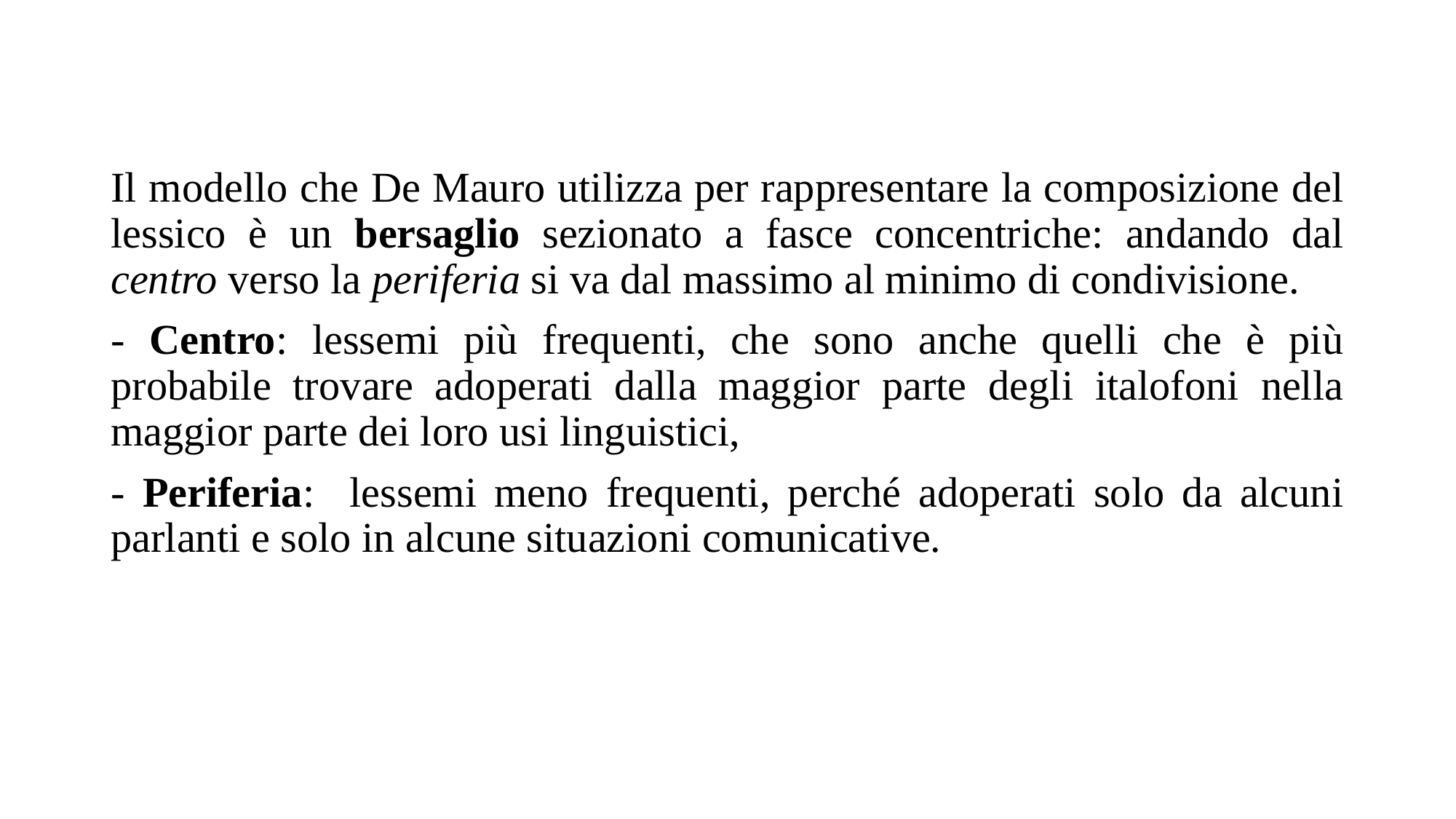

#
Il modello che De Mauro utilizza per rappresentare la composizione del lessico è un bersaglio sezionato a fasce concentriche: andando dal centro verso la periferia si va dal massimo al minimo di condivisione.
- Centro: lessemi più frequenti, che sono anche quelli che è più probabile trovare adoperati dalla maggior parte degli italofoni nella maggior parte dei loro usi linguistici,
- Periferia:  lessemi meno frequenti, perché adoperati solo da alcuni parlanti e solo in alcune situazioni comunicative.